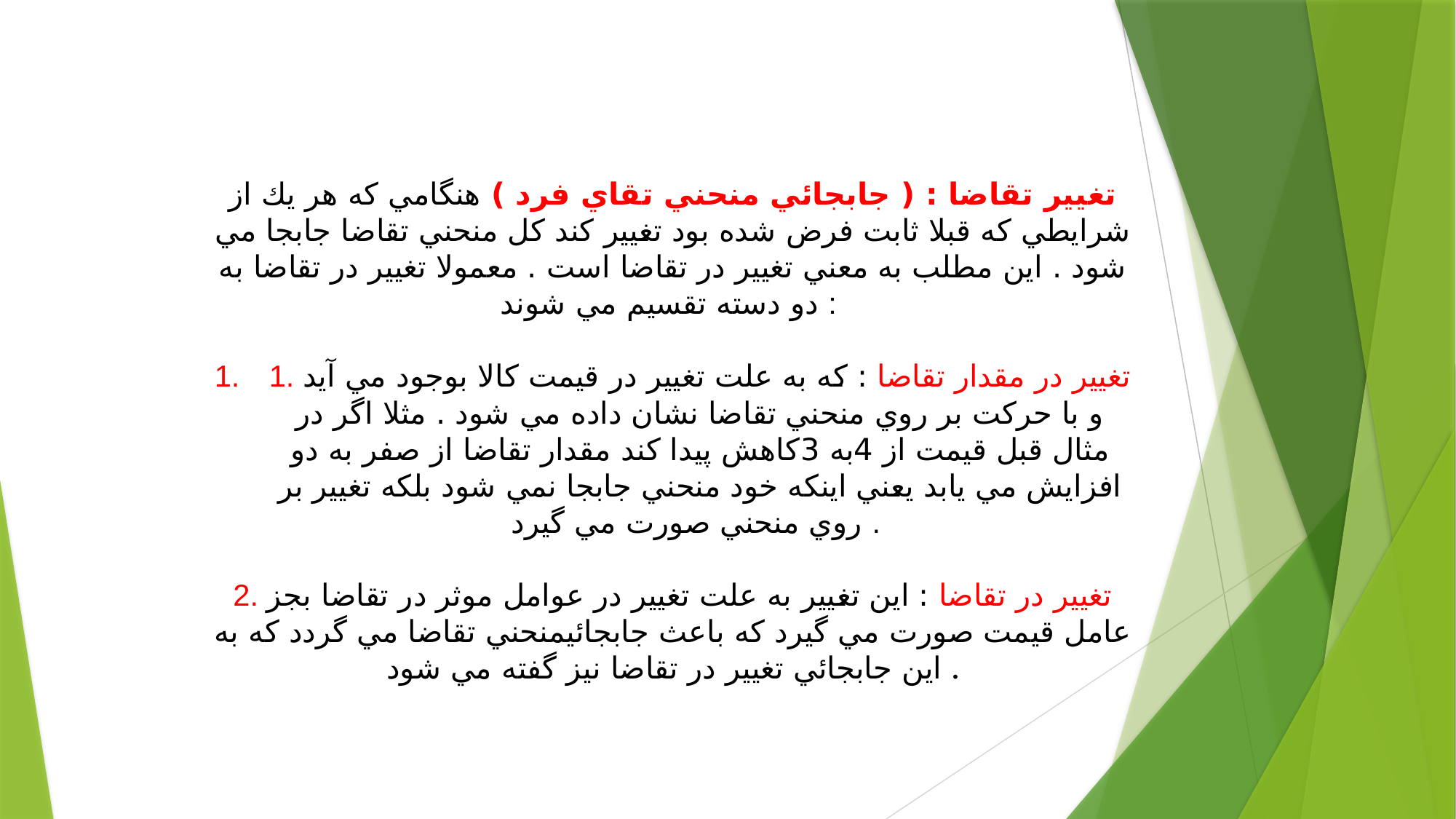

تغيير تقاضا : ( جابجائي منحني تقاي فرد ) هنگامي كه هر يك از شرايطي كه قبلا ثابت فرض شده بود تغيير كند كل منحني تقاضا جابجا مي شود . اين مطلب به معني تغيير در تقاضا است . معمولا تغيير در تقاضا به دو دسته تقسيم مي شوند :

1. تغيير در مقدار تقاضا : كه به علت تغيير در قيمت كالا بوجود مي آيد و با حركت بر روي منحني تقاضا نشان داده مي شود . مثلا اگر در مثال قبل قيمت از 4به 3كاهش پيدا كند مقدار تقاضا از صفر به دو افزايش مي يابد يعني اينكه خود منحني جابجا نمي شود بلكه تغيير بر روي منحني صورت مي گيرد .

2. تغيير در تقاضا : اين تغيير به علت تغيير در عوامل موثر در تقاضا بجز عامل قيمت صورت مي گيرد كه باعث جابجائيمنحني تقاضا مي گردد كه به اين جابجائي تغيير در تقاضا نيز گفته مي شود .